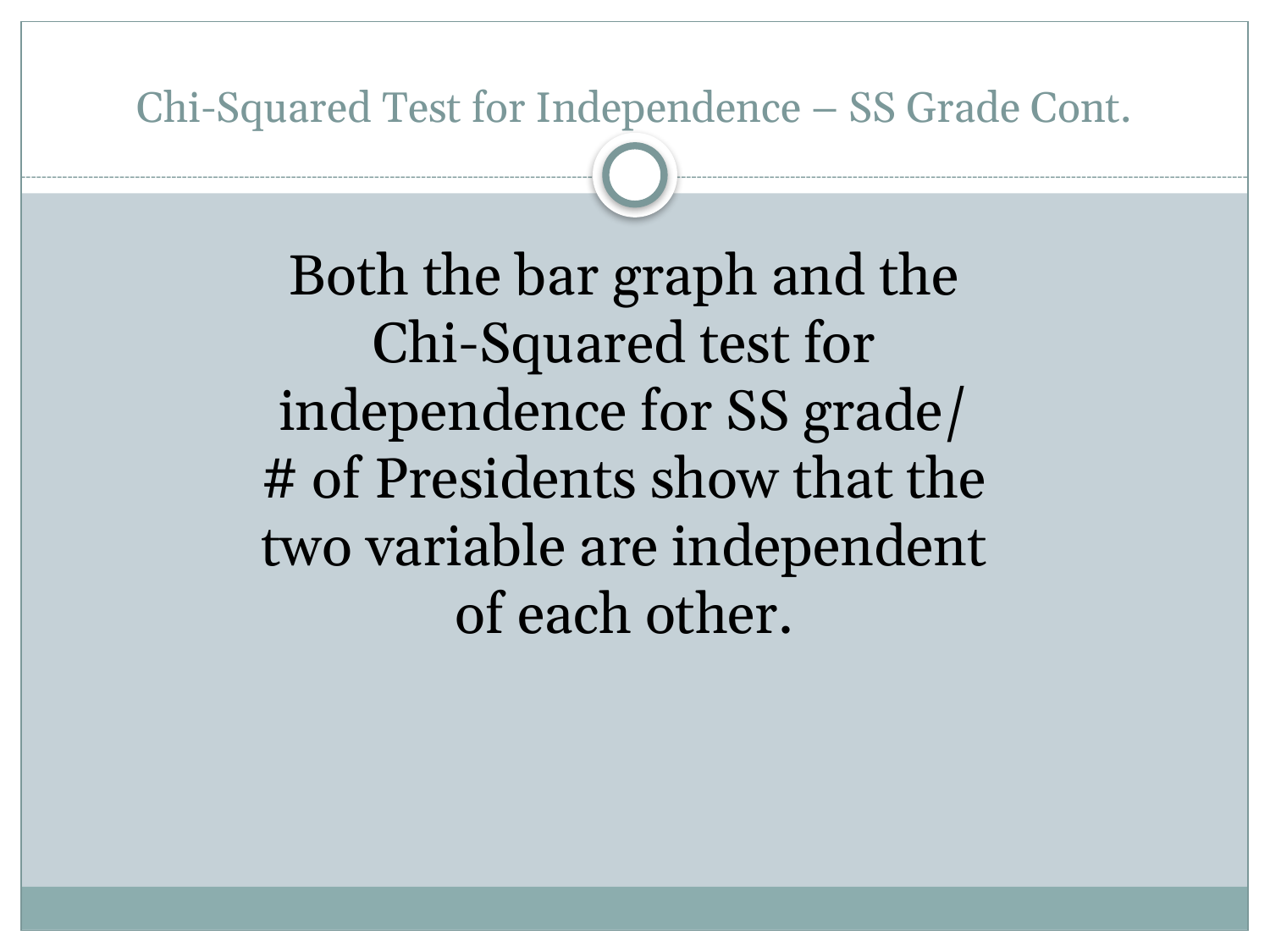

# Chi-Squared Test for Independence – SS Grade Cont.

Both the bar graph and the Chi-Squared test for independence for SS grade/
# of Presidents show that the two variable are independent of each other.